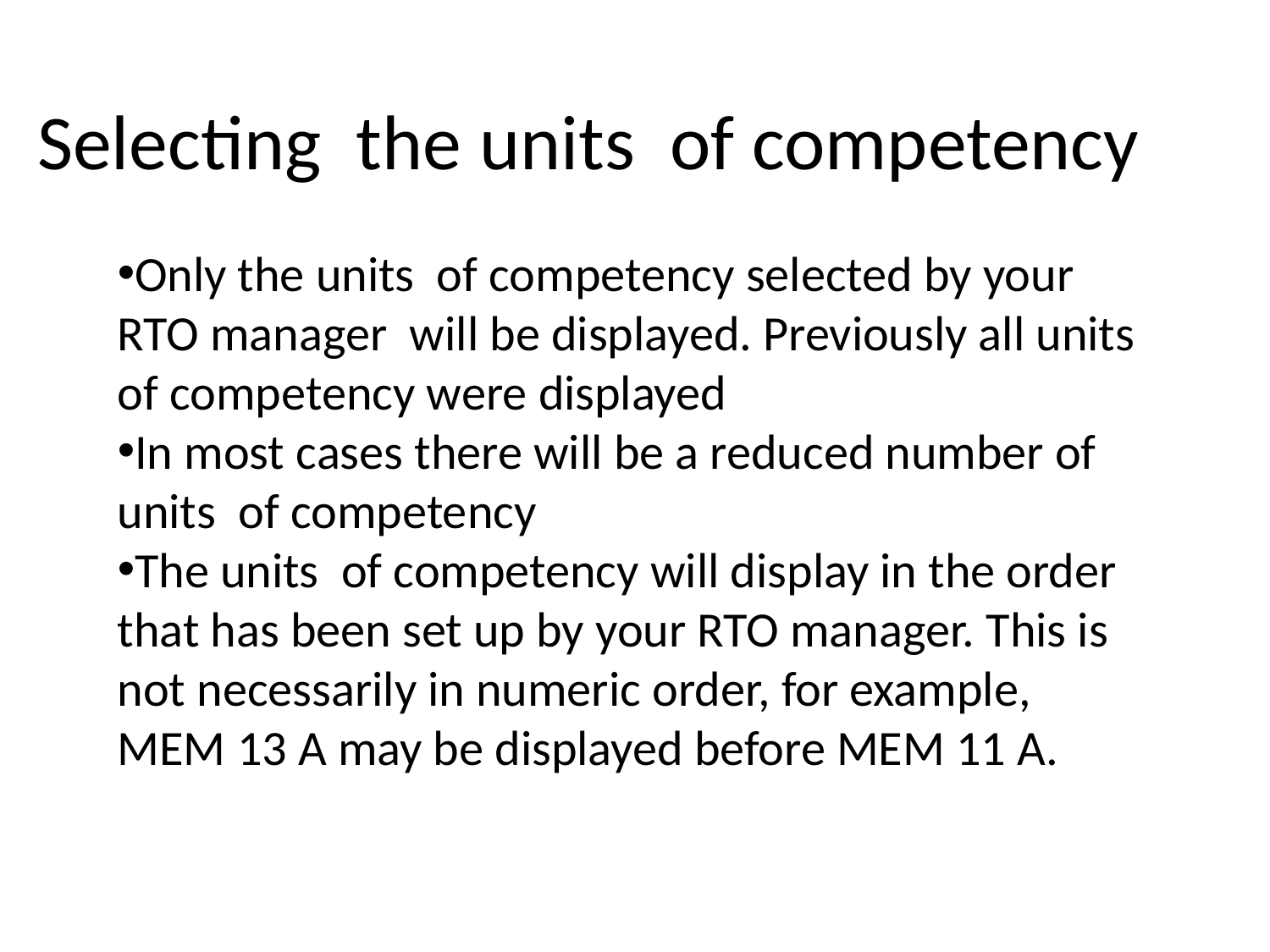

Selecting  the units  of competency
Only the units  of competency selected by your RTO manager  will be displayed. Previously all units  of competency were displayed
In most cases there will be a reduced number of units  of competency
The units  of competency will display in the order that has been set up by your RTO manager. This is not necessarily in numeric order, for example,
MEM 13 A may be displayed before MEM 11 A.